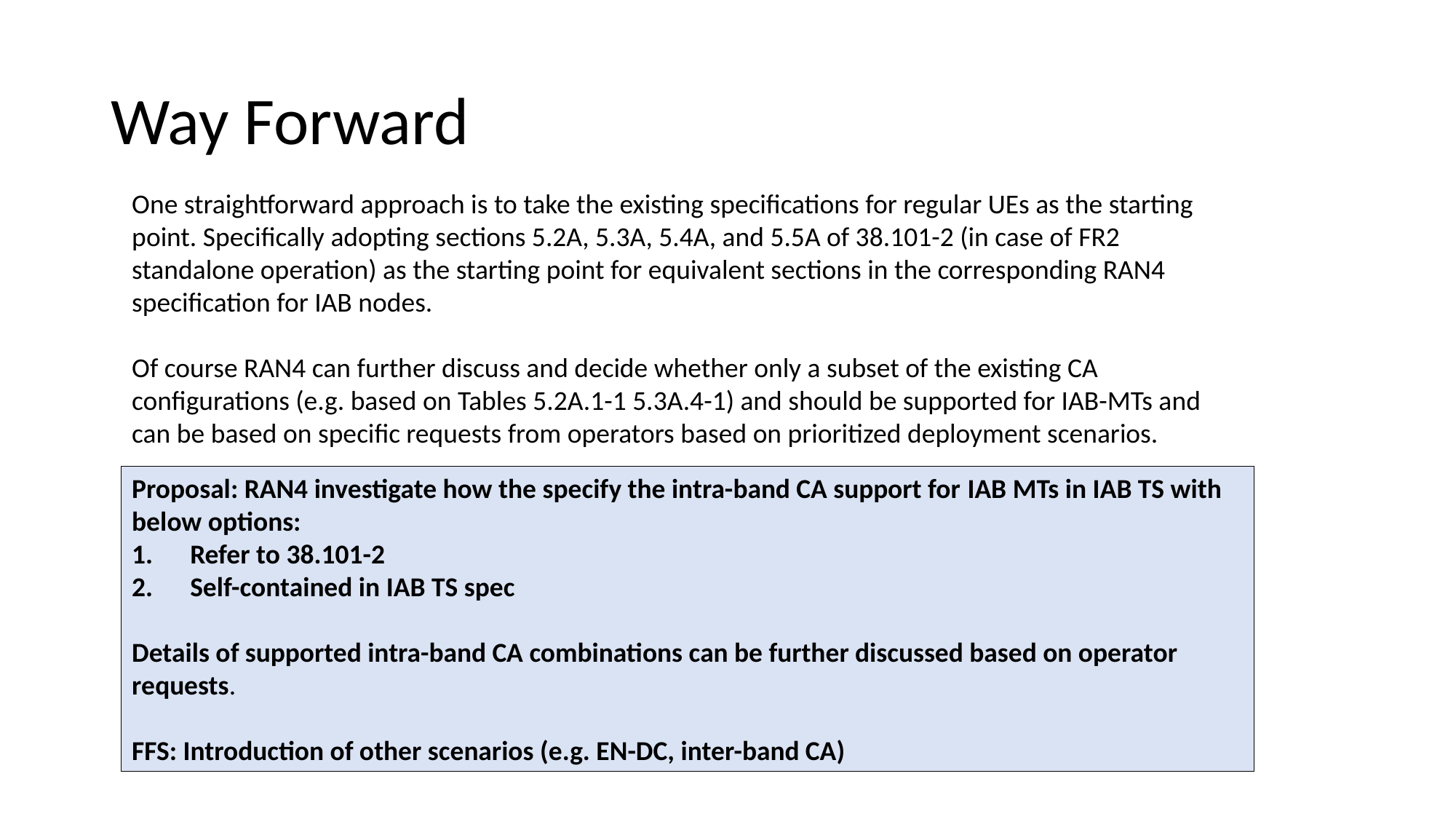

# Way Forward
One straightforward approach is to take the existing specifications for regular UEs as the starting point. Specifically adopting sections 5.2A, 5.3A, 5.4A, and 5.5A of 38.101-2 (in case of FR2 standalone operation) as the starting point for equivalent sections in the corresponding RAN4 specification for IAB nodes.

Of course RAN4 can further discuss and decide whether only a subset of the existing CA configurations (e.g. based on Tables 5.2A.1-1 5.3A.4-1) and should be supported for IAB-MTs and can be based on specific requests from operators based on prioritized deployment scenarios.

Proposal: RAN4 investigate how the specify the intra-band CA support for IAB MTs in IAB TS with below options:
1.      Refer to 38.101-2
2.      Self-contained in IAB TS spec

Details of supported intra-band CA combinations can be further discussed based on operator requests.

FFS: Introduction of other scenarios (e.g. EN-DC, inter-band CA)